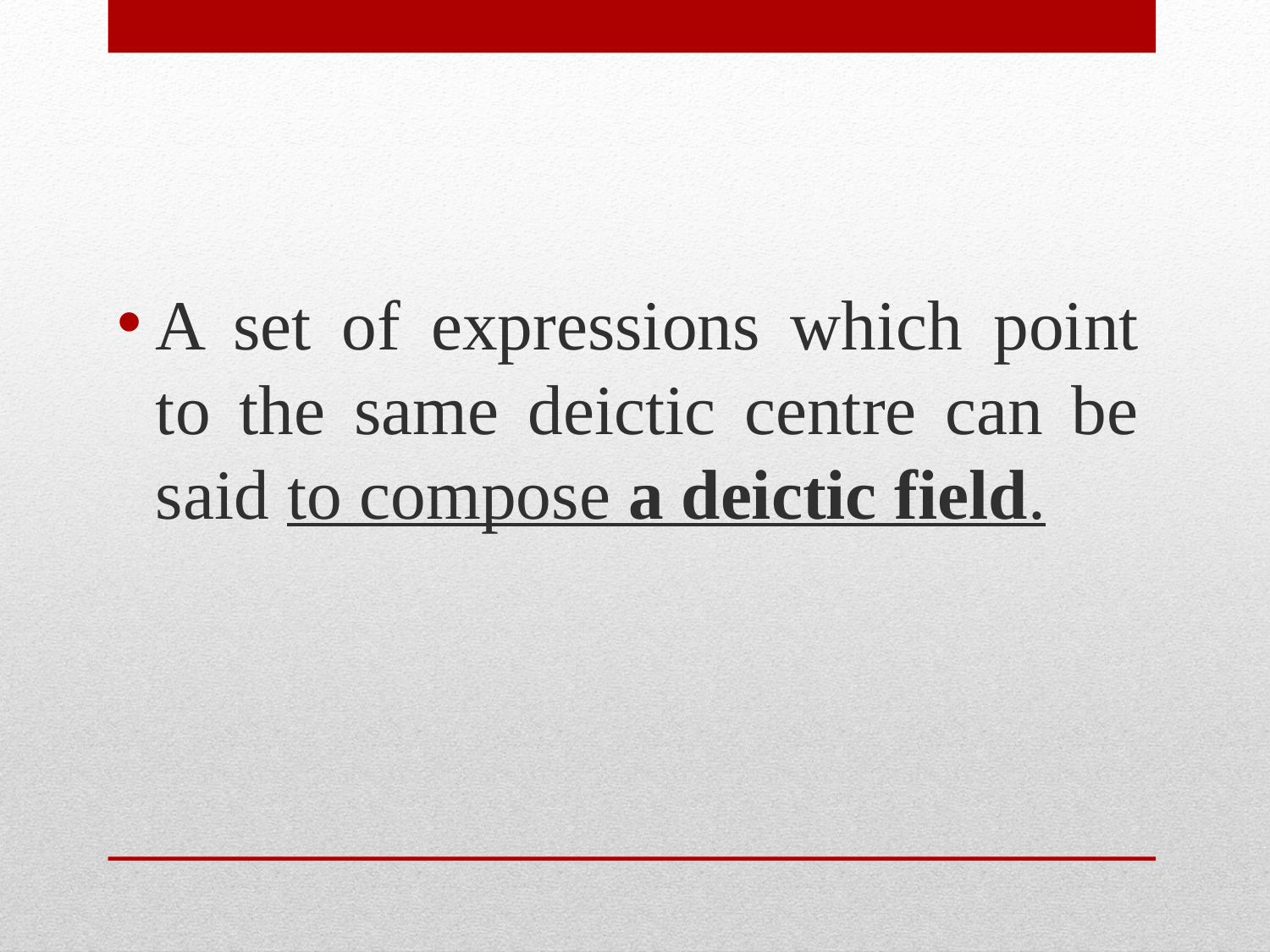

A set of expressions which point to the same deictic centre can be said to compose a deictic field.